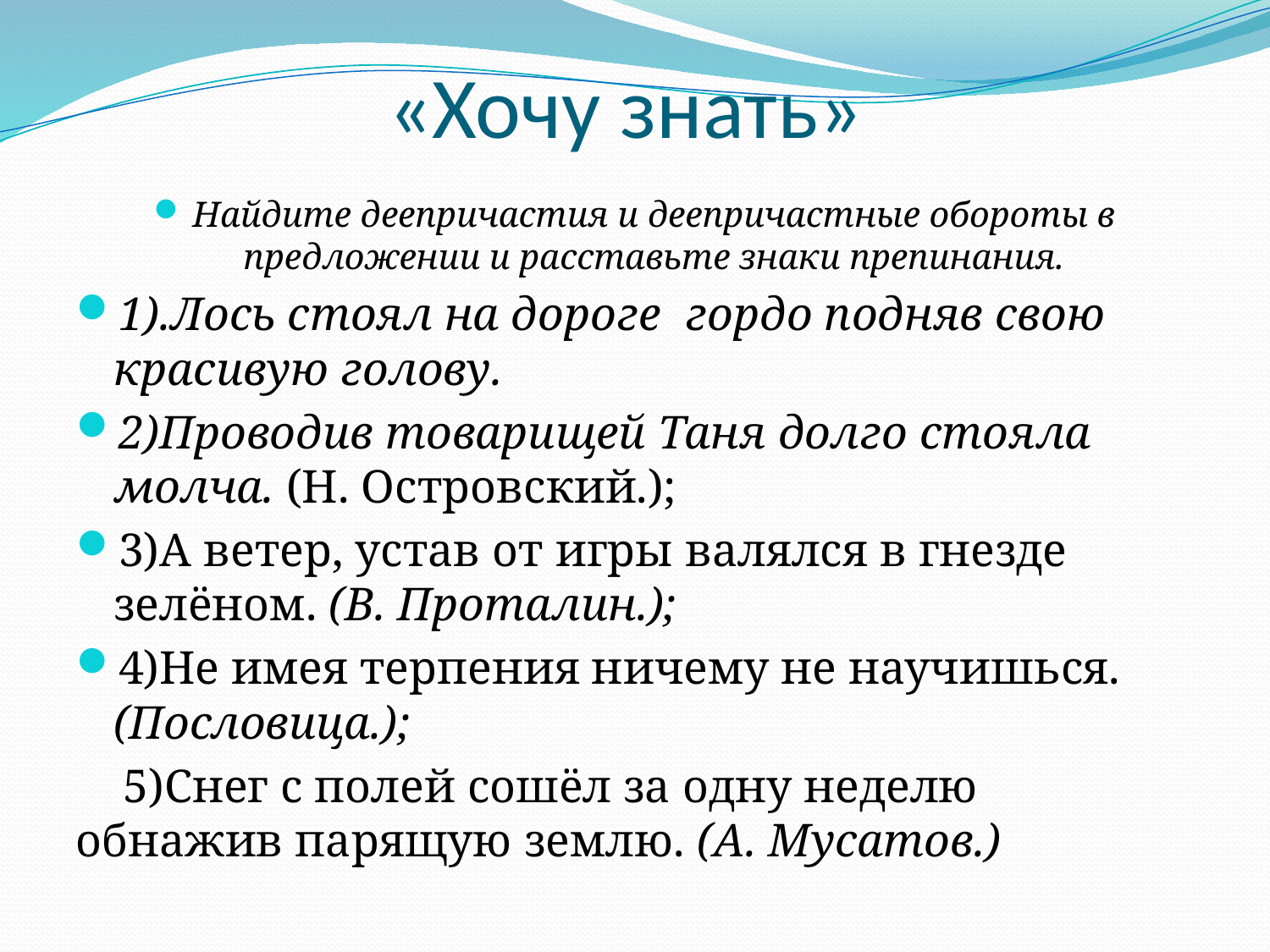

# «Хочу знать»
Найдите деепричастия и деепричастные обороты в предложении и расставьте знаки препинания.
1).Лось стоял на дороге  гордо подняв свою красивую голову.
2)Проводив товарищей Таня долго стояла молча. (Н. Островский.);
3)А ветер, устав от игры валялся в гнезде зелёном. (В. Проталин.);
4)Не имея терпения ничему не научишься. (Пословица.);
    5)Снег с полей сошёл за одну неделю обнажив парящую землю. (А. Мусатов.)